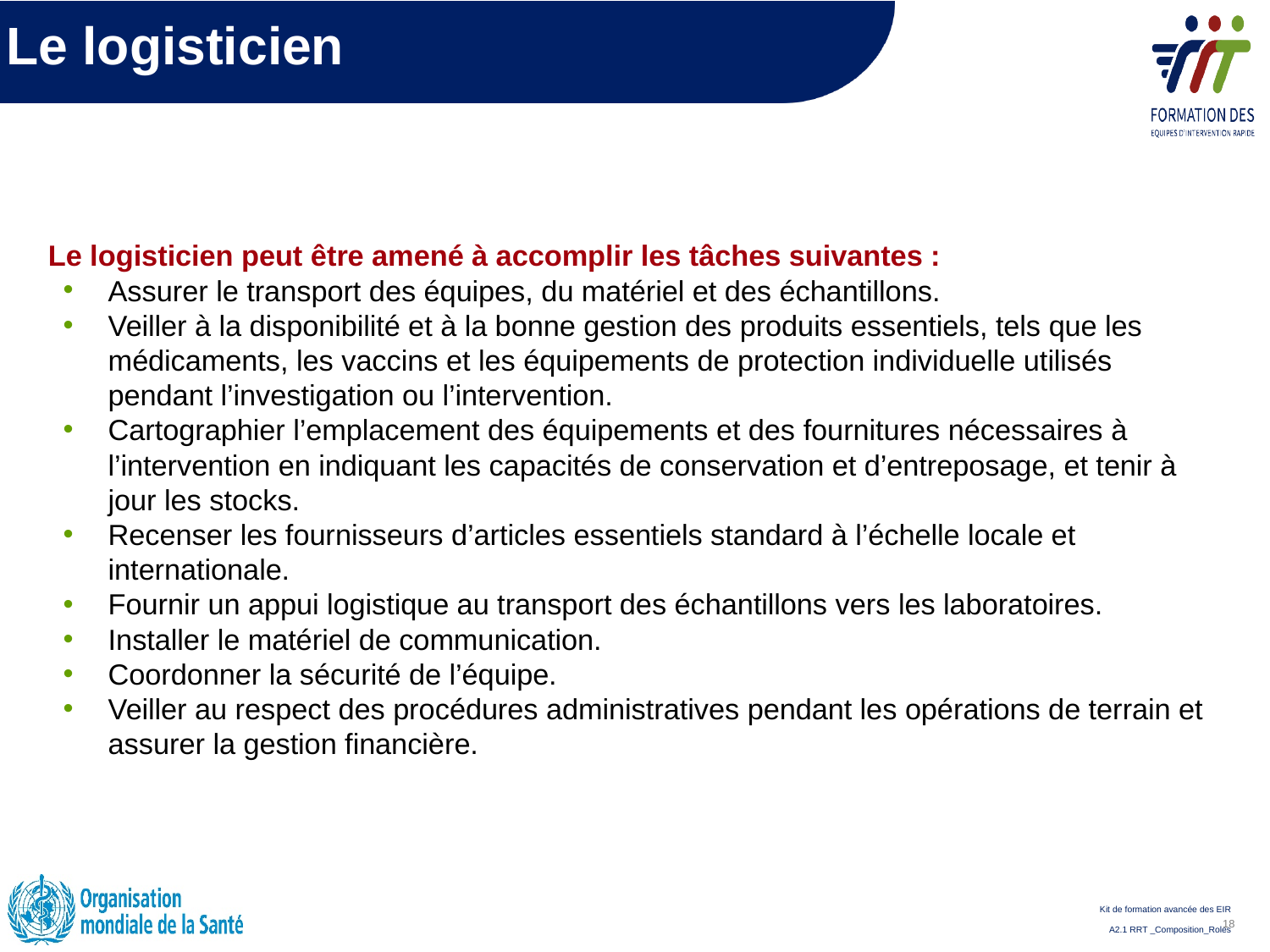

Le logisticien
Logisticien
Le logisticien peut être amené à accomplir les tâches suivantes :
Assurer le transport des équipes, du matériel et des échantillons.
Veiller à la disponibilité et à la bonne gestion des produits essentiels, tels que les médicaments, les vaccins et les équipements de protection individuelle utilisés pendant l’investigation ou l’intervention.
Cartographier l’emplacement des équipements et des fournitures nécessaires à l’intervention en indiquant les capacités de conservation et d’entreposage, et tenir à jour les stocks.
Recenser les fournisseurs d’articles essentiels standard à l’échelle locale et internationale.
Fournir un appui logistique au transport des échantillons vers les laboratoires.
Installer le matériel de communication.
Coordonner la sécurité de l’équipe.
Veiller au respect des procédures administratives pendant les opérations de terrain et assurer la gestion financière.